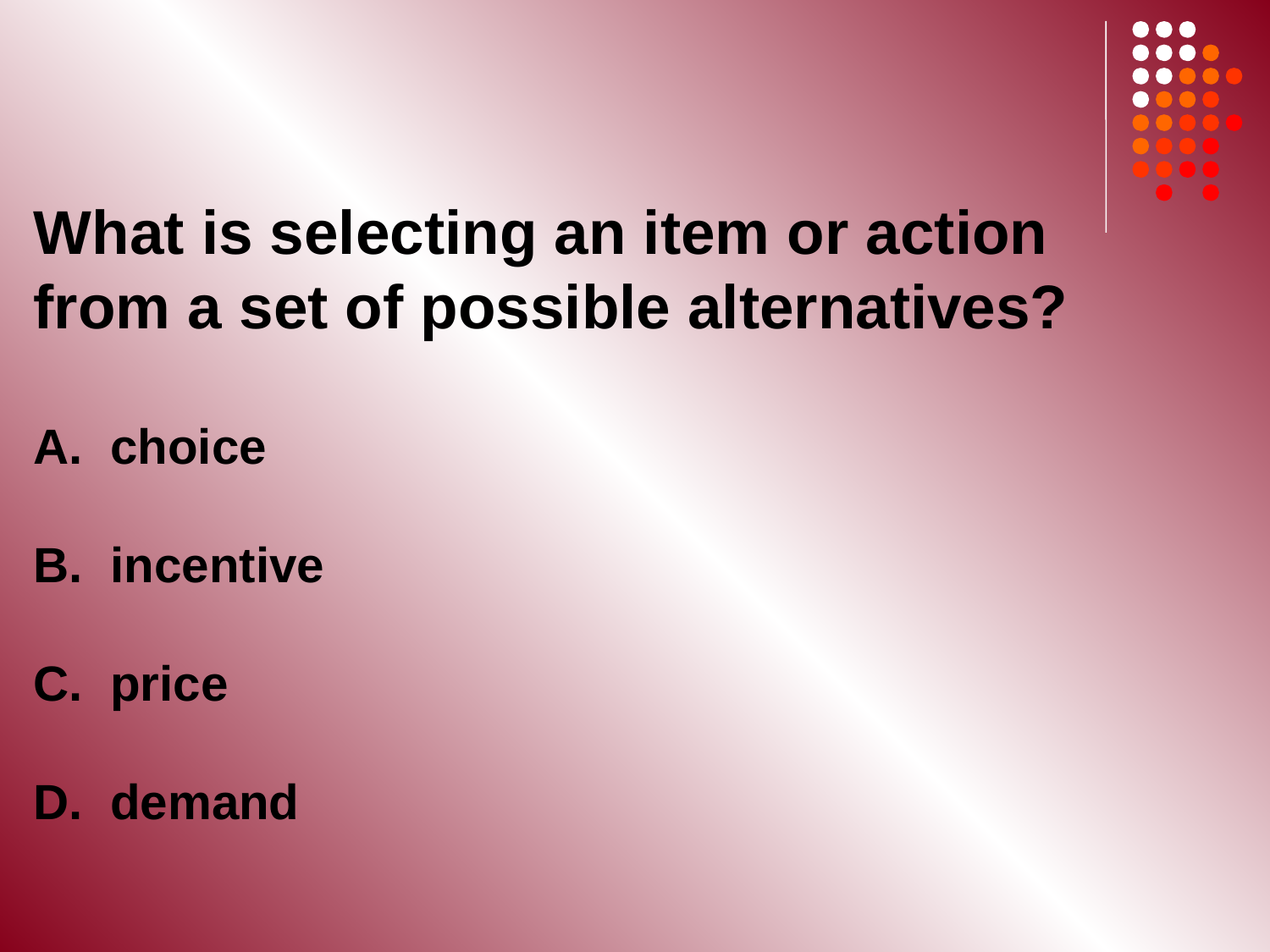

What is selecting an item or action from a set of possible alternatives?
A.  choice
B.  incentive
C.  price
D.  demand